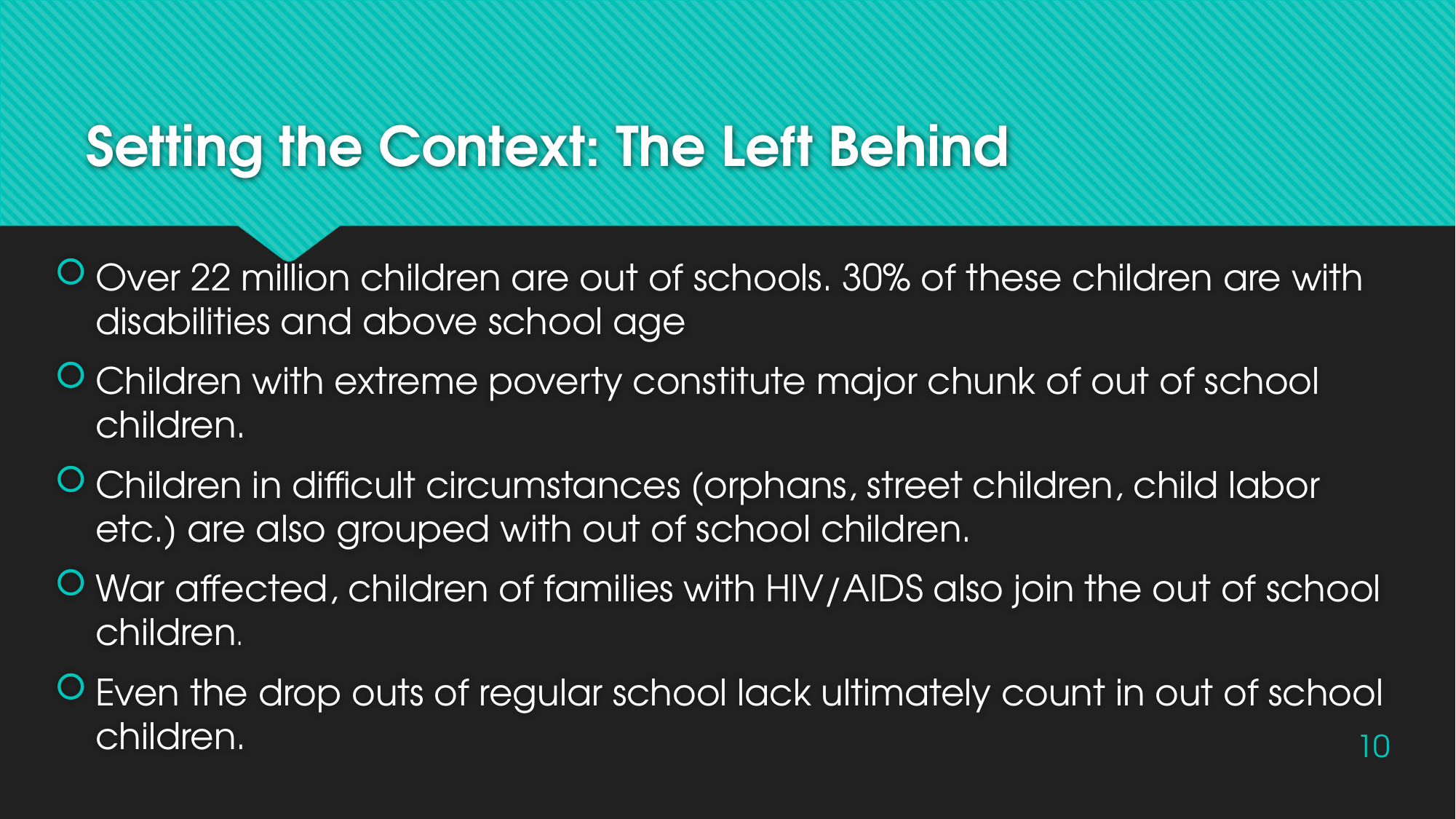

# Setting the Context: The Left Behind
Over 22 million children are out of schools. 30% of these children are with disabilities and above school age
Children with extreme poverty constitute major chunk of out of school children.
Children in difficult circumstances (orphans, street children, child labor etc.) are also grouped with out of school children.
War affected, children of families with HIV/AIDS also join the out of school children.
Even the drop outs of regular school lack ultimately count in out of school children.
10